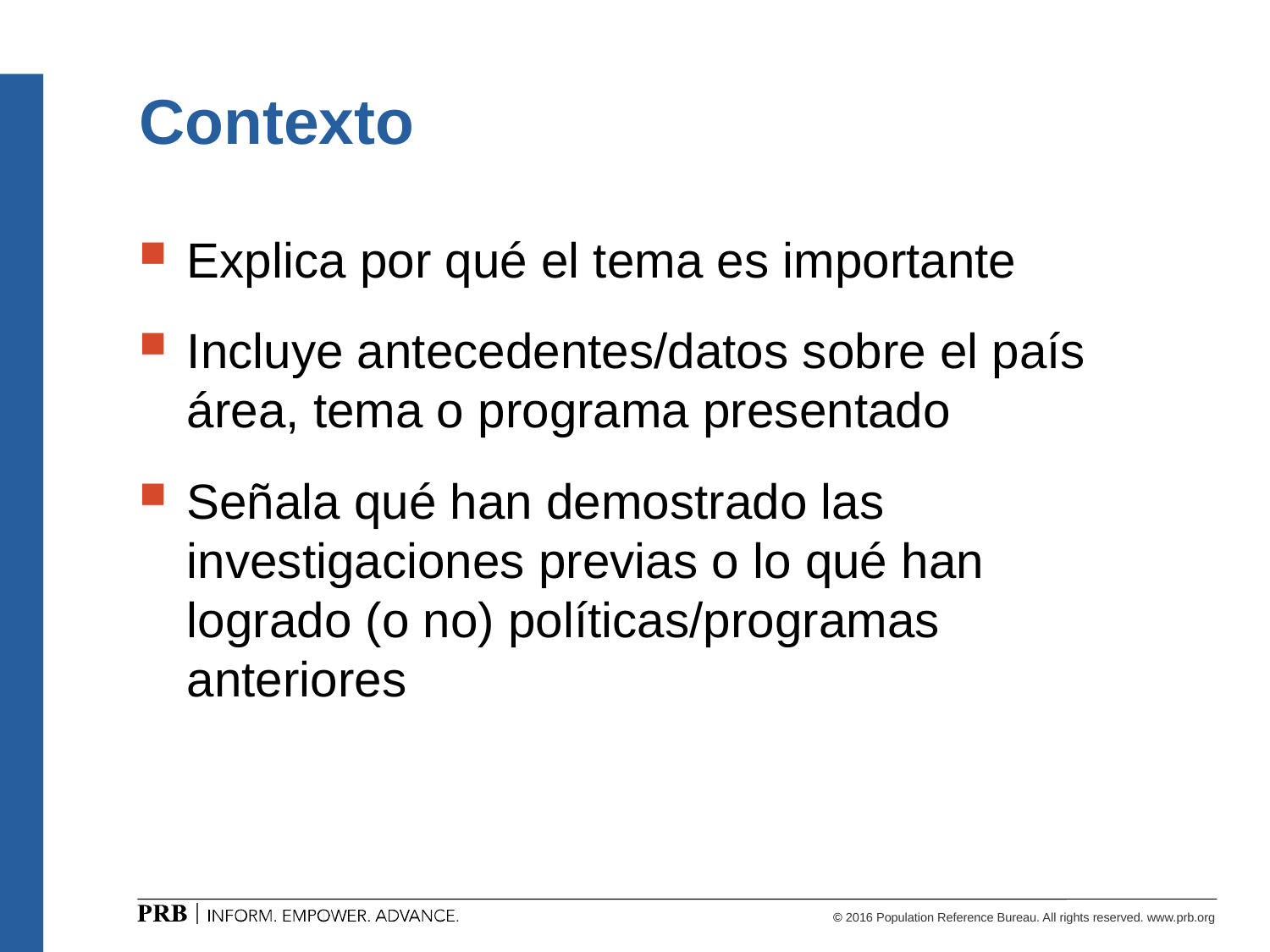

# Contexto
Explica por qué el tema es importante
Incluye antecedentes/datos sobre el país área, tema o programa presentado
Señala qué han demostrado las investigaciones previas o lo qué han logrado (o no) políticas/programas anteriores